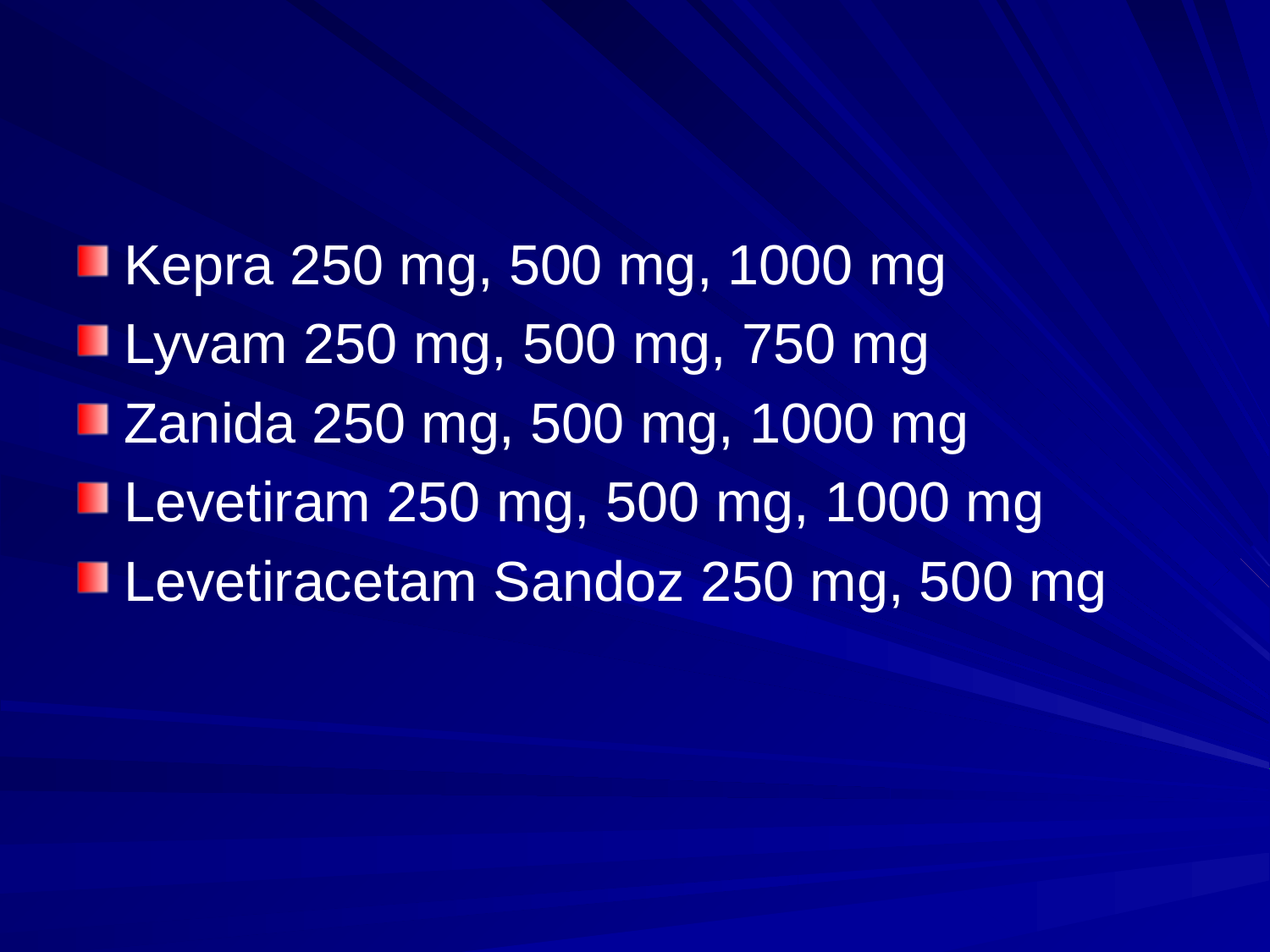

#
Kepra 250 mg, 500 mg, 1000 mg
Lyvam 250 mg, 500 mg, 750 mg
Zanida 250 mg, 500 mg, 1000 mg
Levetiram 250 mg, 500 mg, 1000 mg
Levetiracetam Sandoz 250 mg, 500 mg